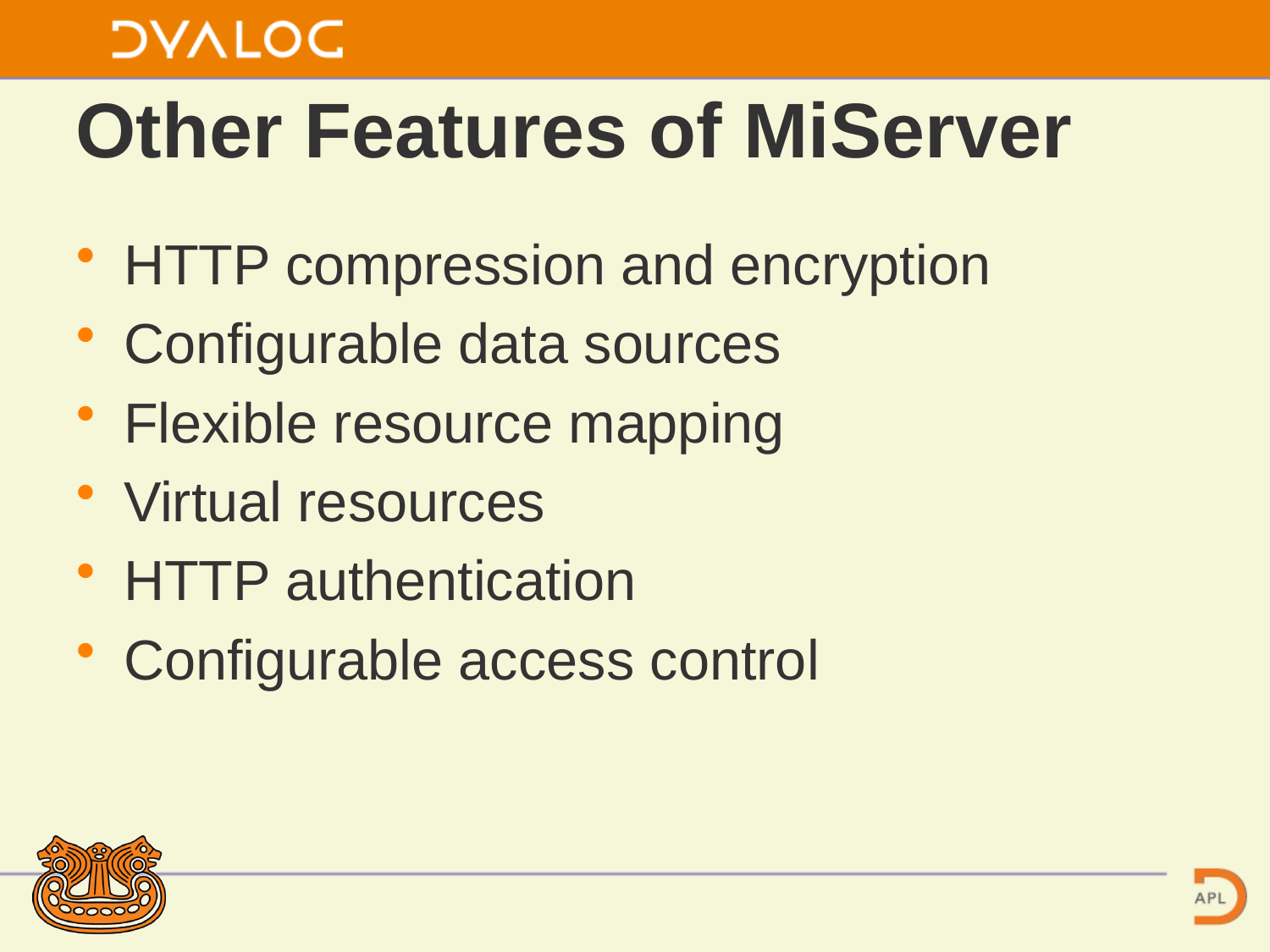

# Other Features of MiServer
HTTP compression and encryption
Configurable data sources
Flexible resource mapping
Virtual resources
HTTP authentication
Configurable access control